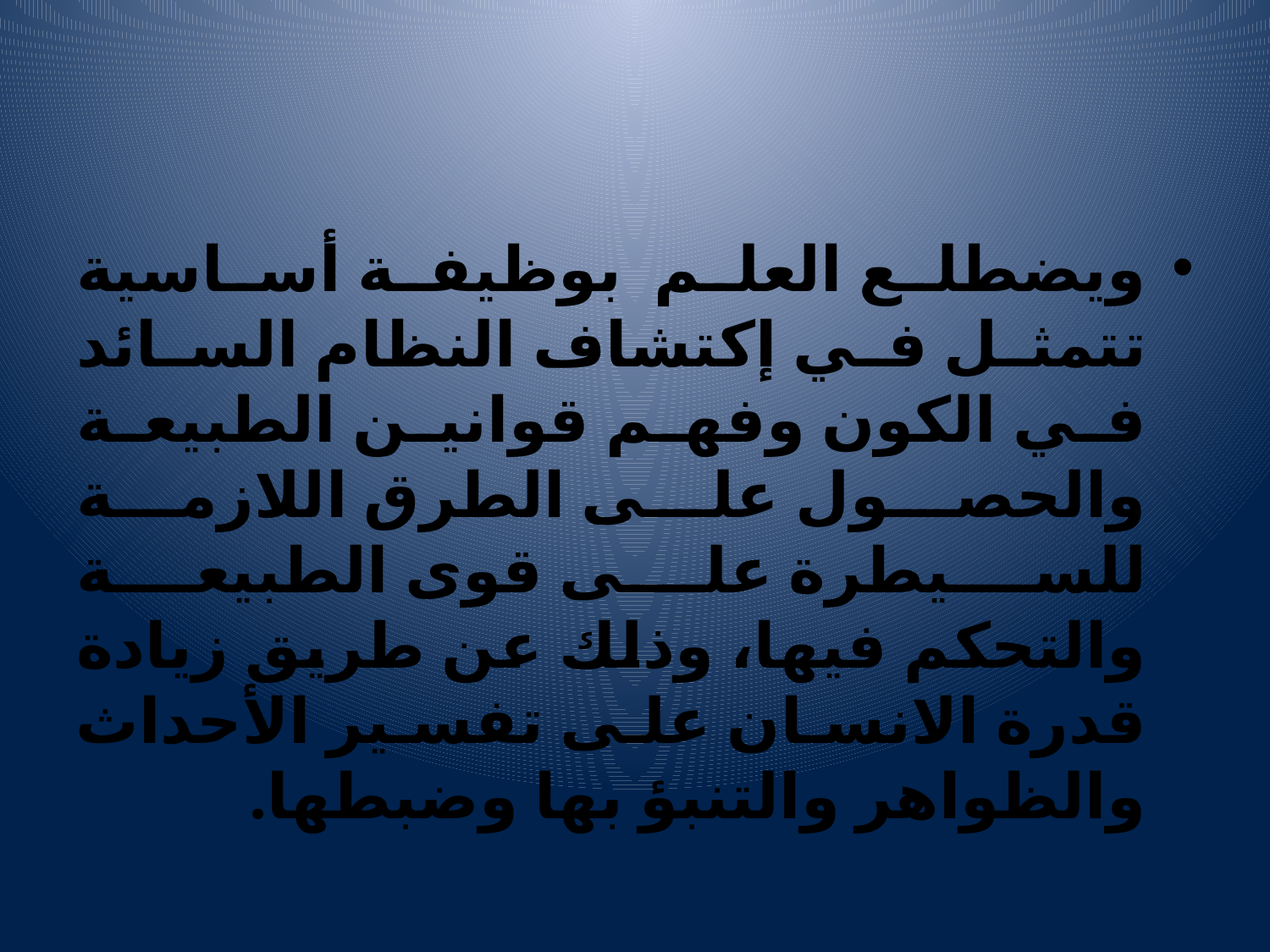

#
ويضطلع العلم  بوظيفة أساسية تتمثل في إكتشاف النظام السائد في الكون وفهم قوانين الطبيعة والحصول على الطرق اللازمة للسيطرة على قوى الطبيعة والتحكم فيها، وذلك عن طريق زيادة قدرة الانسان على تفسير الأحداث والظواهر والتنبؤ بها وضبطها.